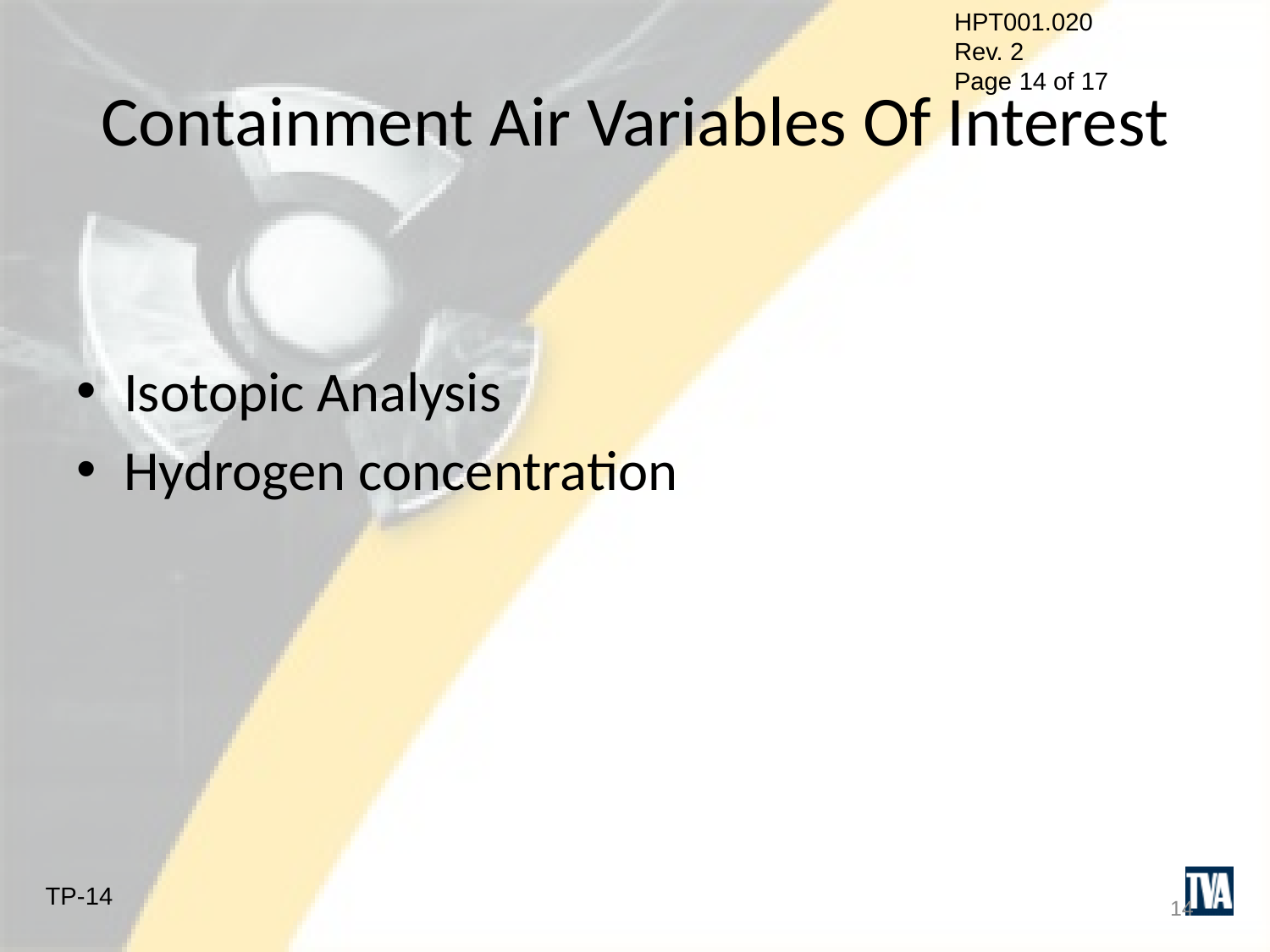

# Containment Air Variables Of Interest
Isotopic Analysis
Hydrogen concentration
14